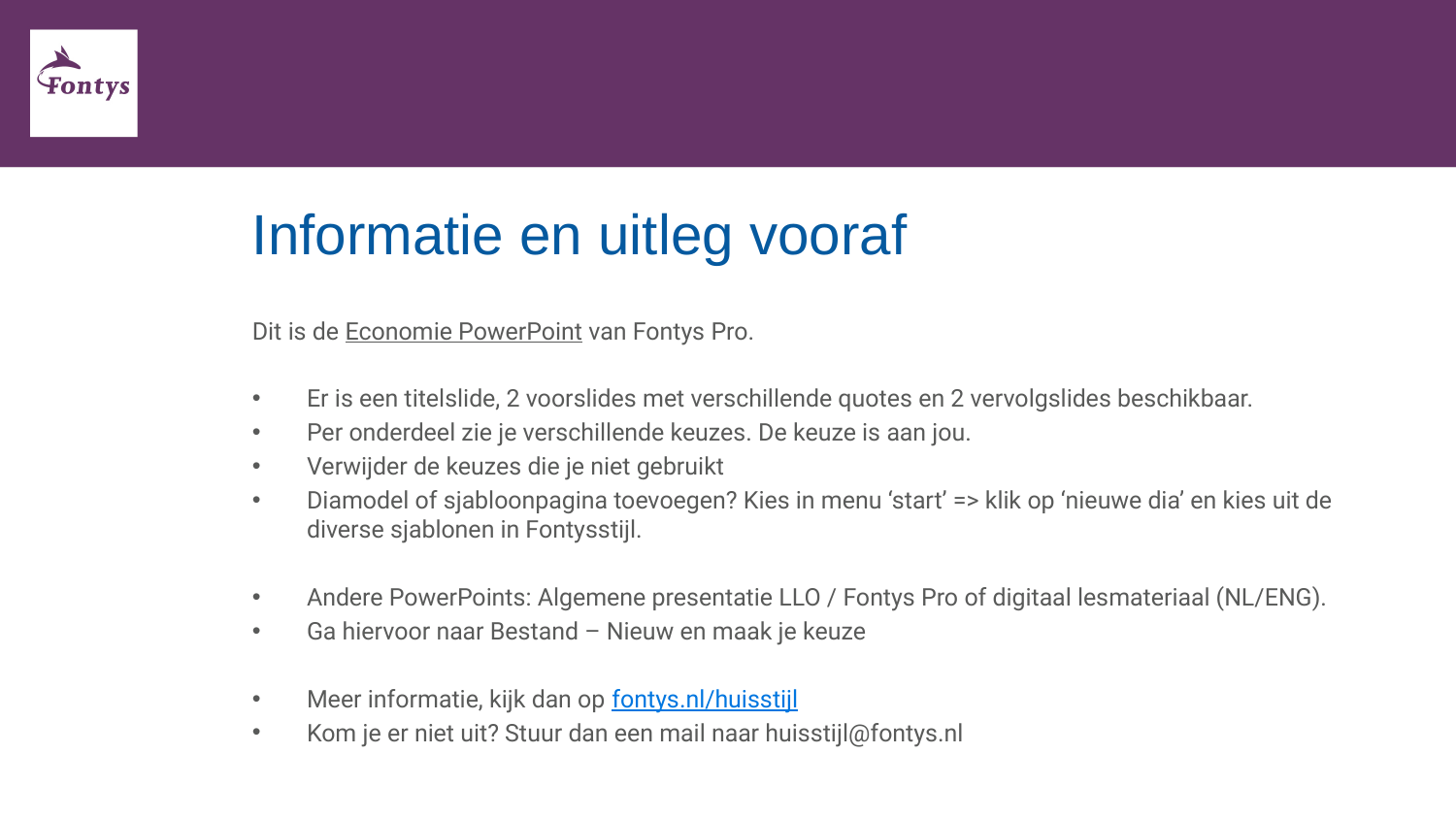

# Informatie en uitleg vooraf
Dit is de Economie PowerPoint van Fontys Pro.

Er is een titelslide, 2 voorslides met verschillende quotes en 2 vervolgslides beschikbaar.
Per onderdeel zie je verschillende keuzes. De keuze is aan jou.
Verwijder de keuzes die je niet gebruikt
Diamodel of sjabloonpagina toevoegen? Kies in menu ‘start’ => klik op ‘nieuwe dia’ en kies uit de diverse sjablonen in Fontysstijl.

Andere PowerPoints: Algemene presentatie LLO / Fontys Pro of digitaal lesmateriaal (NL/ENG).
Ga hiervoor naar Bestand – Nieuw en maak je keuze

Meer informatie, kijk dan op fontys.nl/huisstijl
Kom je er niet uit? Stuur dan een mail naar huisstijl@fontys.nl